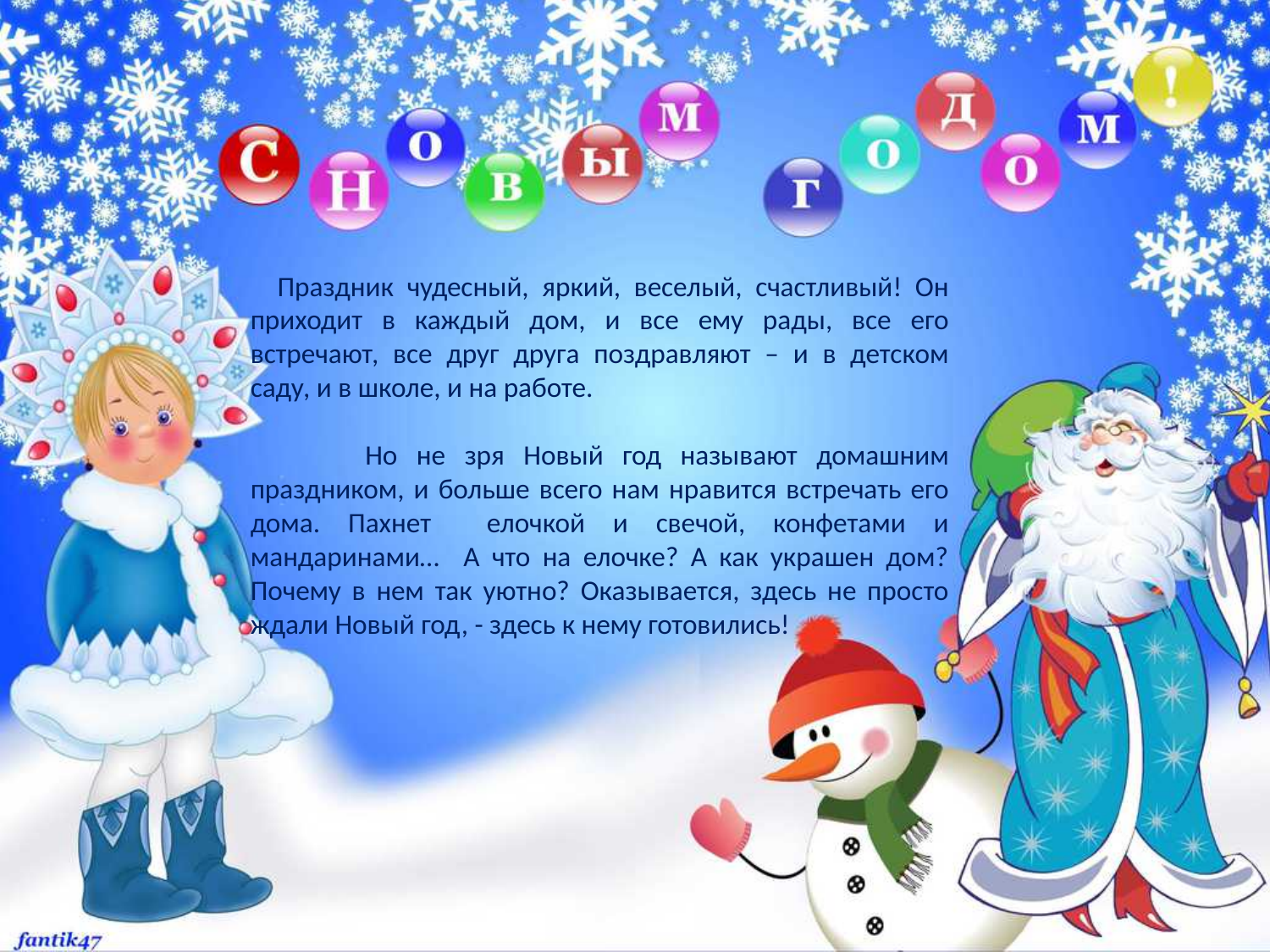

Праздник чудесный, яркий, веселый, счастливый! Он приходит в каждый дом, и все ему рады, все его встречают, все друг друга поздравляют – и в детском саду, и в школе, и на работе.

      Но не зря Новый год называют домашним праздником, и больше всего нам нравится встречать его дома. Пахнет  елочкой и свечой, конфетами и мандаринами…  А что на елочке? А как украшен дом? Почему в нем так уютно? Оказывается, здесь не просто ждали Новый год, - здесь к нему готовились!